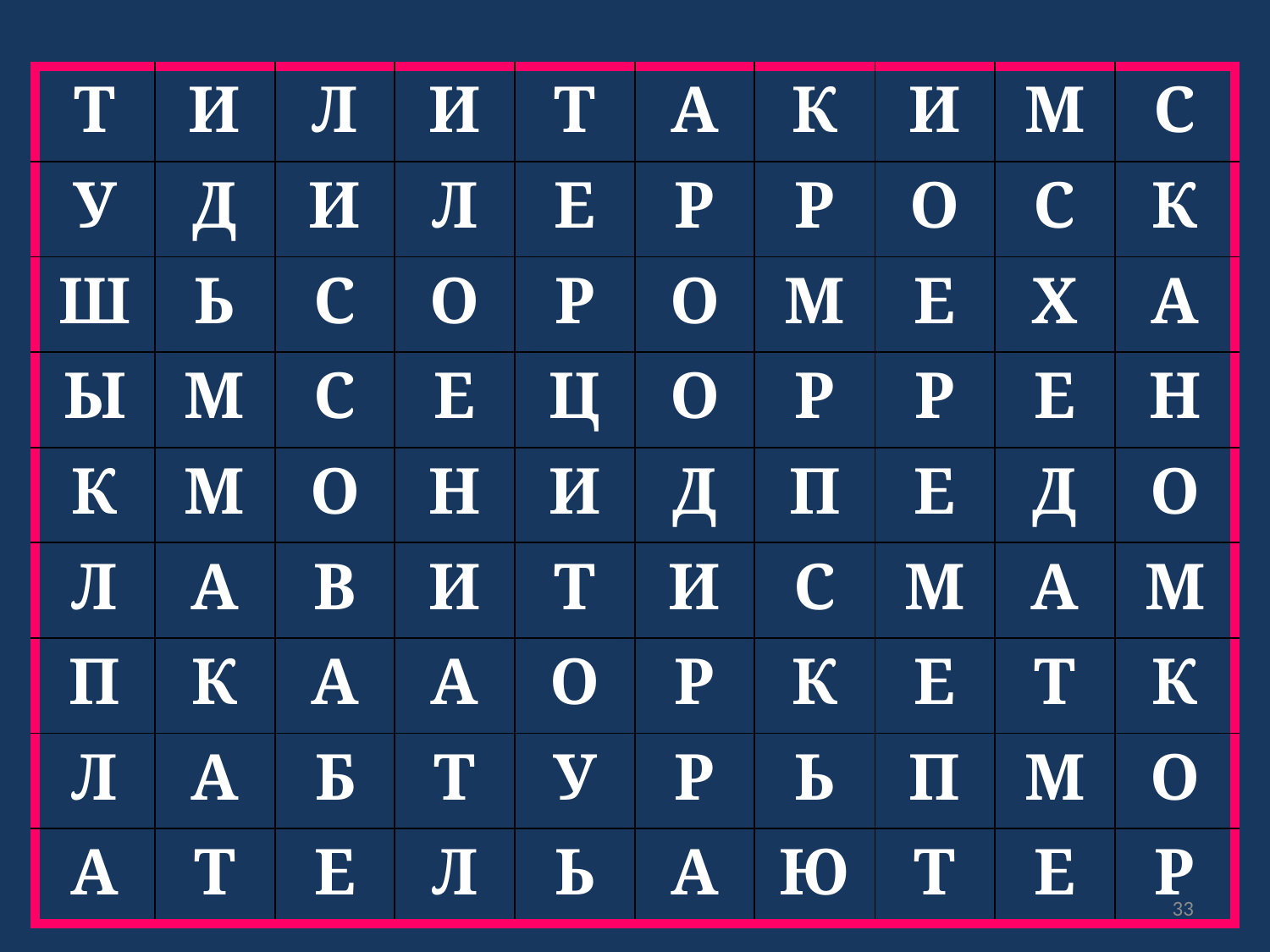

| Т | И | Л | И | Т | А | К | И | М | С |
| --- | --- | --- | --- | --- | --- | --- | --- | --- | --- |
| У | Д | И | Л | Е | Р | Р | О | С | К |
| Ш | Ь | С | О | Р | О | М | Е | Х | А |
| Ы | М | С | Е | Ц | О | Р | Р | Е | Н |
| К | М | О | Н | И | Д | П | Е | Д | О |
| Л | А | В | И | Т | И | С | М | А | М |
| П | К | А | А | О | Р | К | Е | Т | К |
| Л | А | Б | Т | У | Р | Ь | П | М | О |
| А | Т | Е | Л | Ь | А | Ю | Т | Е | Р |
33